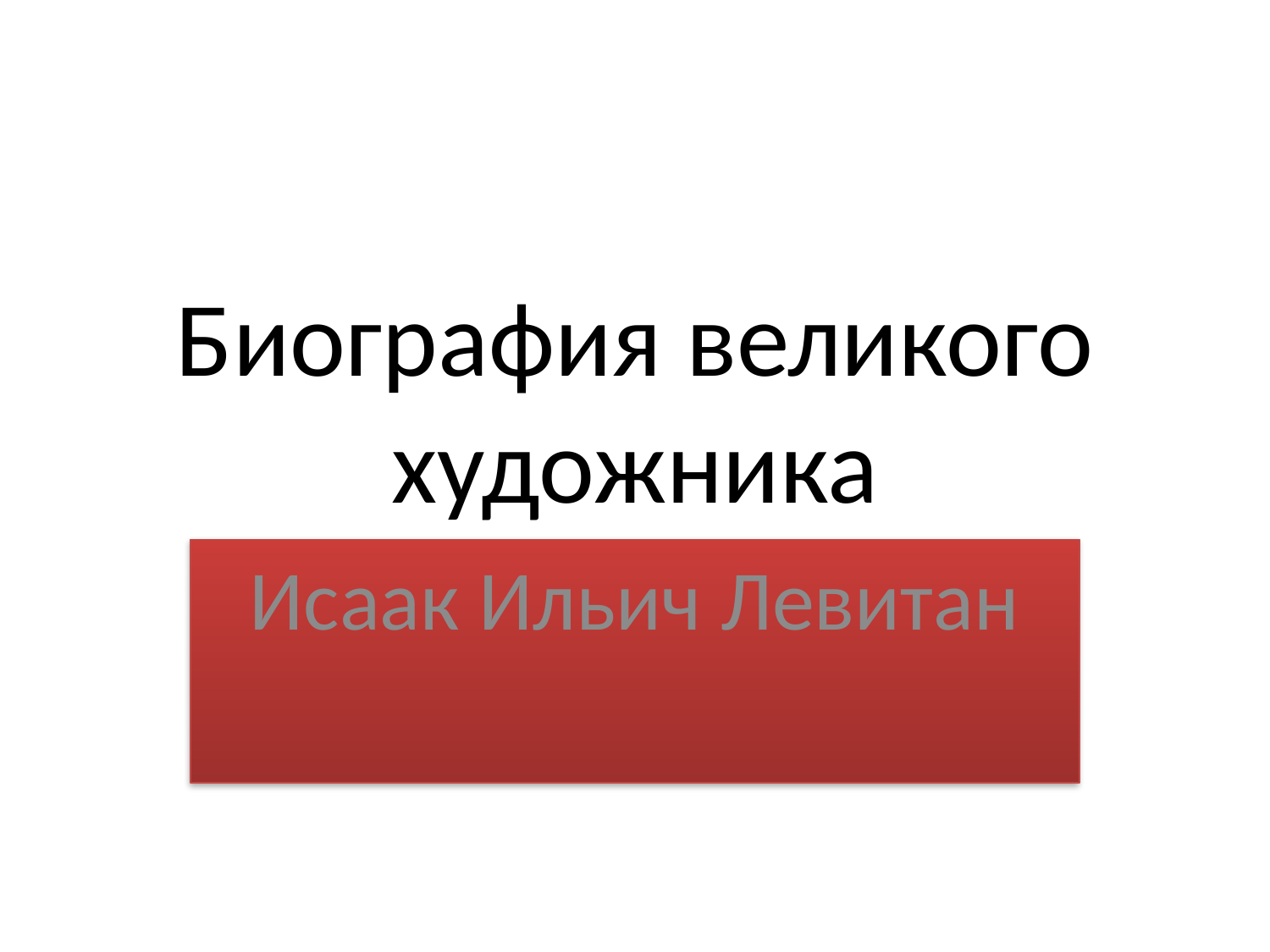

# Биография великого художника
Исаак Ильич Левитан